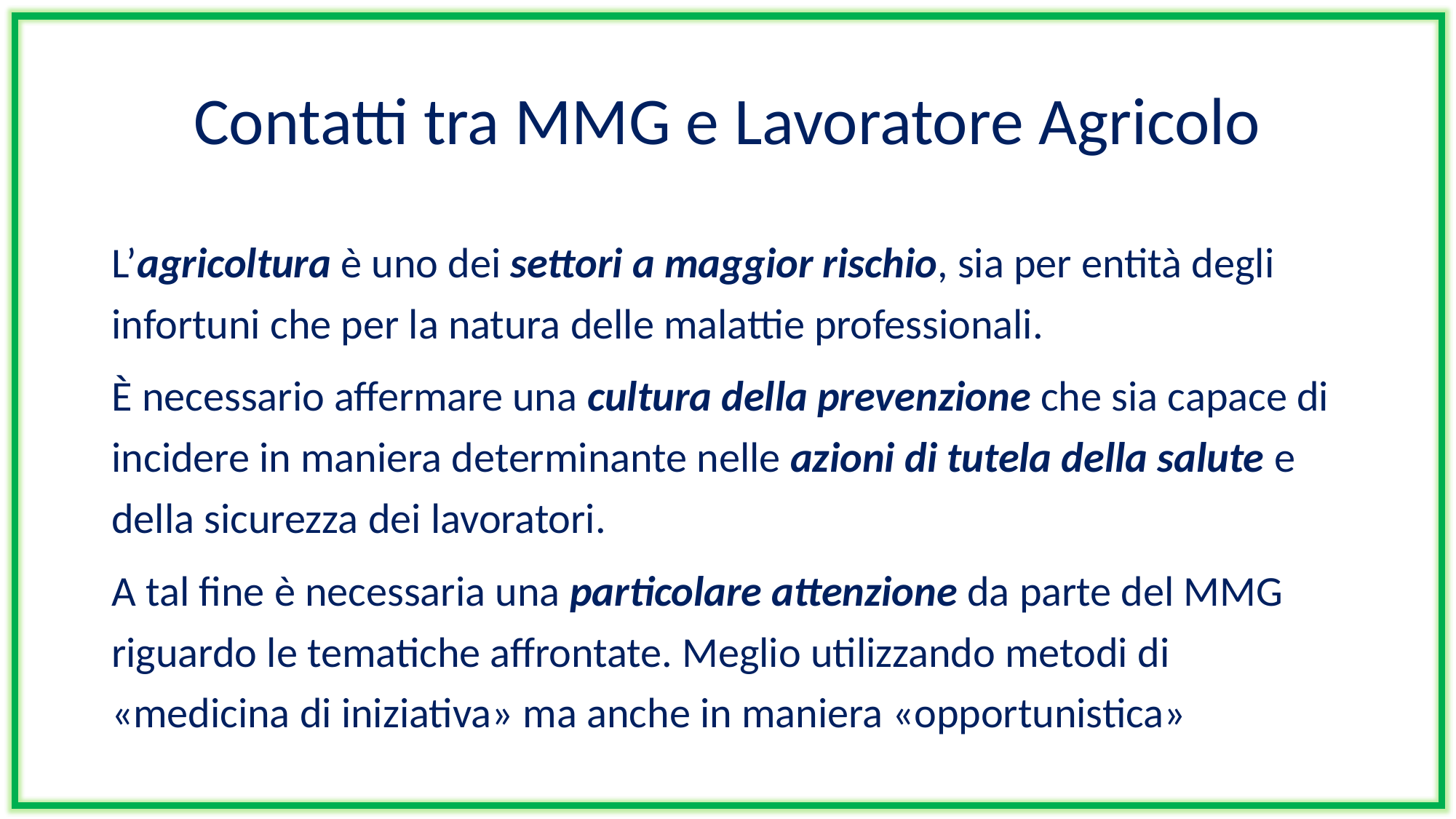

# Contatti tra MMG e Lavoratore Agricolo
L’agricoltura è uno dei settori a maggior rischio, sia per entità degli infortuni che per la natura delle malattie professionali.
È necessario affermare una cultura della prevenzione che sia capace di incidere in maniera determinante nelle azioni di tutela della salute e della sicurezza dei lavoratori.
A tal fine è necessaria una particolare attenzione da parte del MMG riguardo le tematiche affrontate. Meglio utilizzando metodi di «medicina di iniziativa» ma anche in maniera «opportunistica»